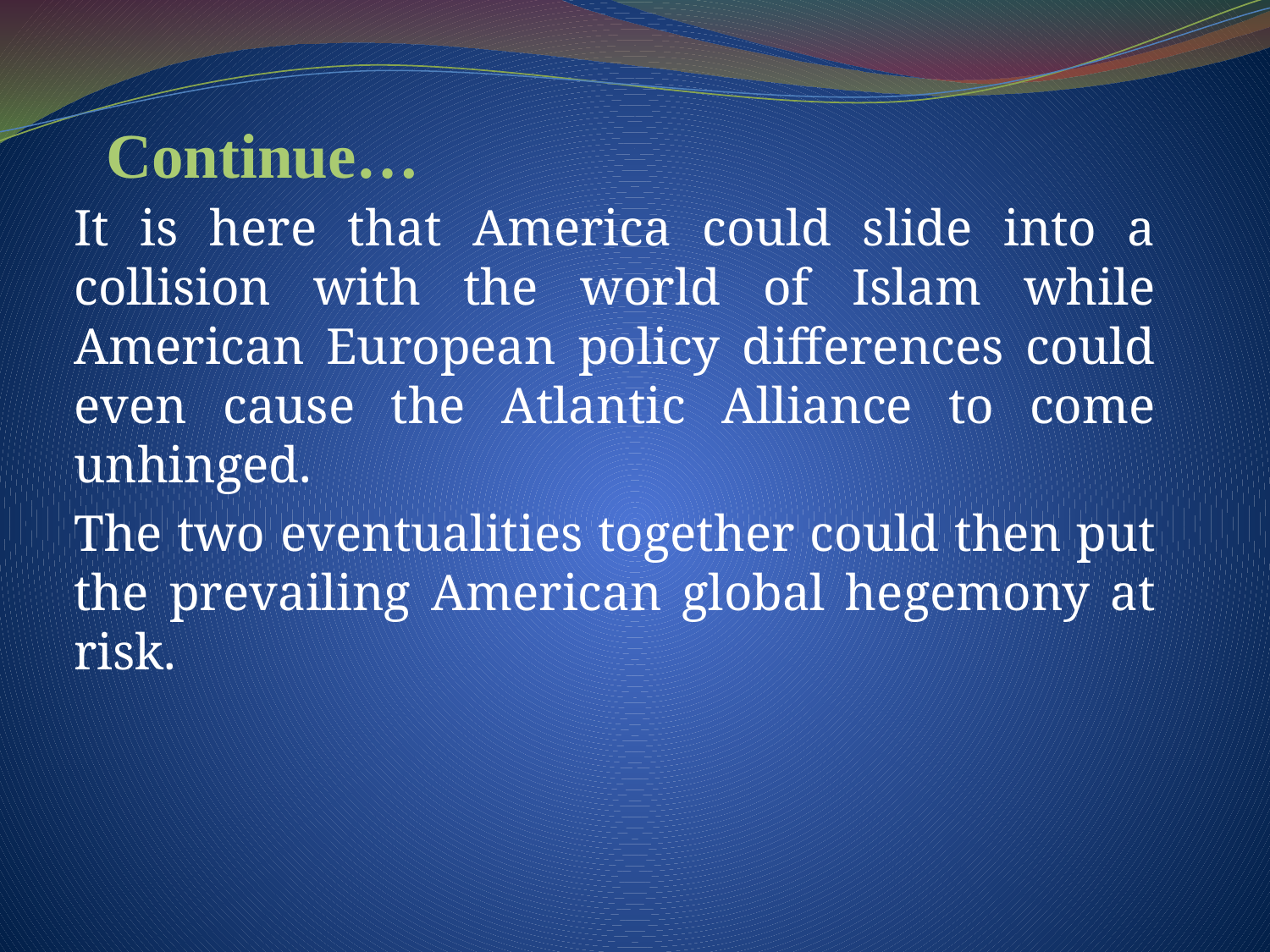

# Continue…
It is here that America could slide into a collision with the world of Islam while American European policy differences could even cause the Atlantic Alliance to come unhinged.
The two eventualities together could then put the prevailing American global hegemony at risk.